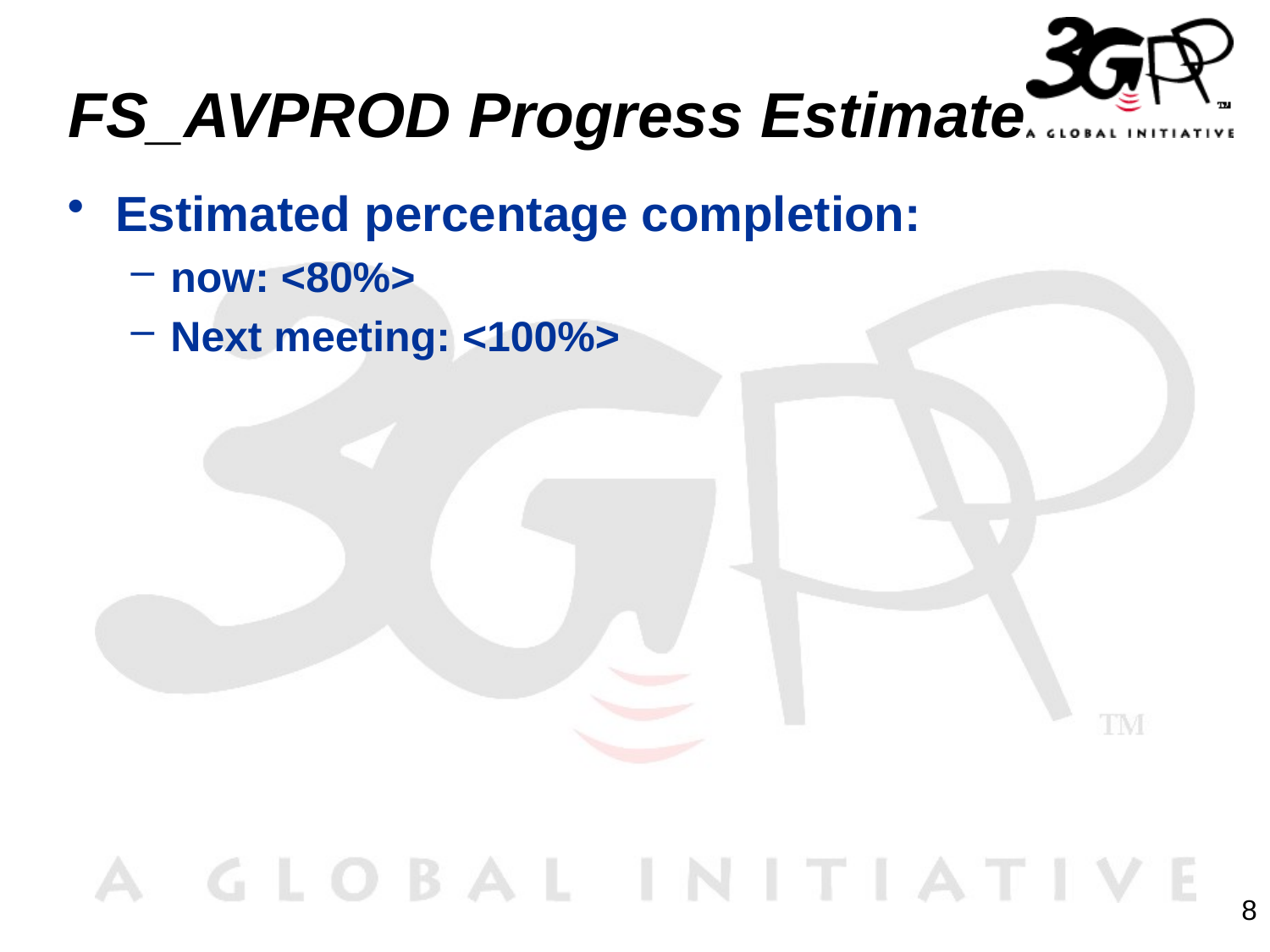

# FS_AVPROD Progress Estimate
Estimated percentage completion:
now: <80%>
Next meeting: <100%>
8